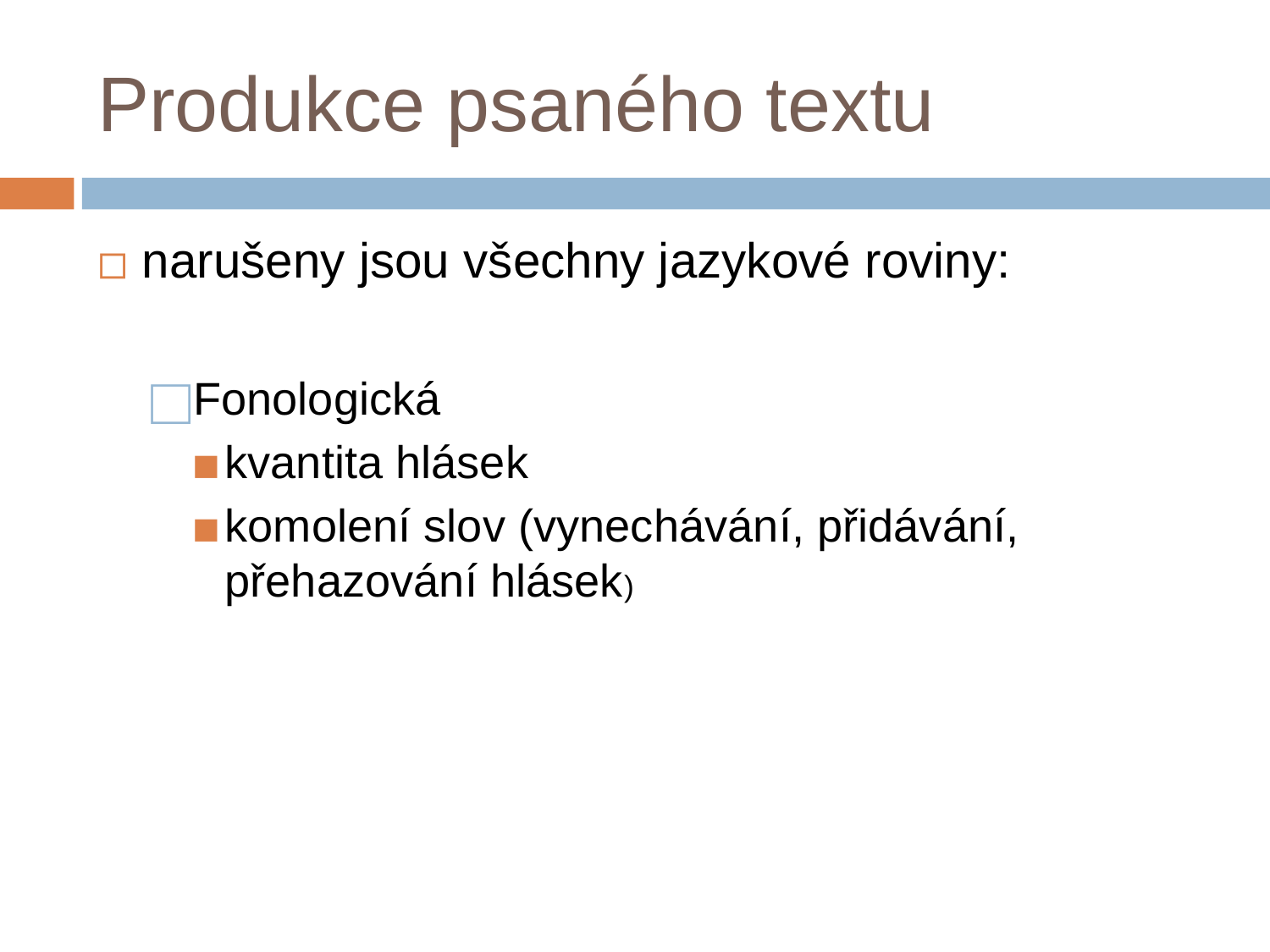

# Produkce psaného textu
narušeny jsou všechny jazykové roviny:

Fonologická
kvantita hlásek
komolení slov (vynechávání, přidávání, přehazování hlásek)